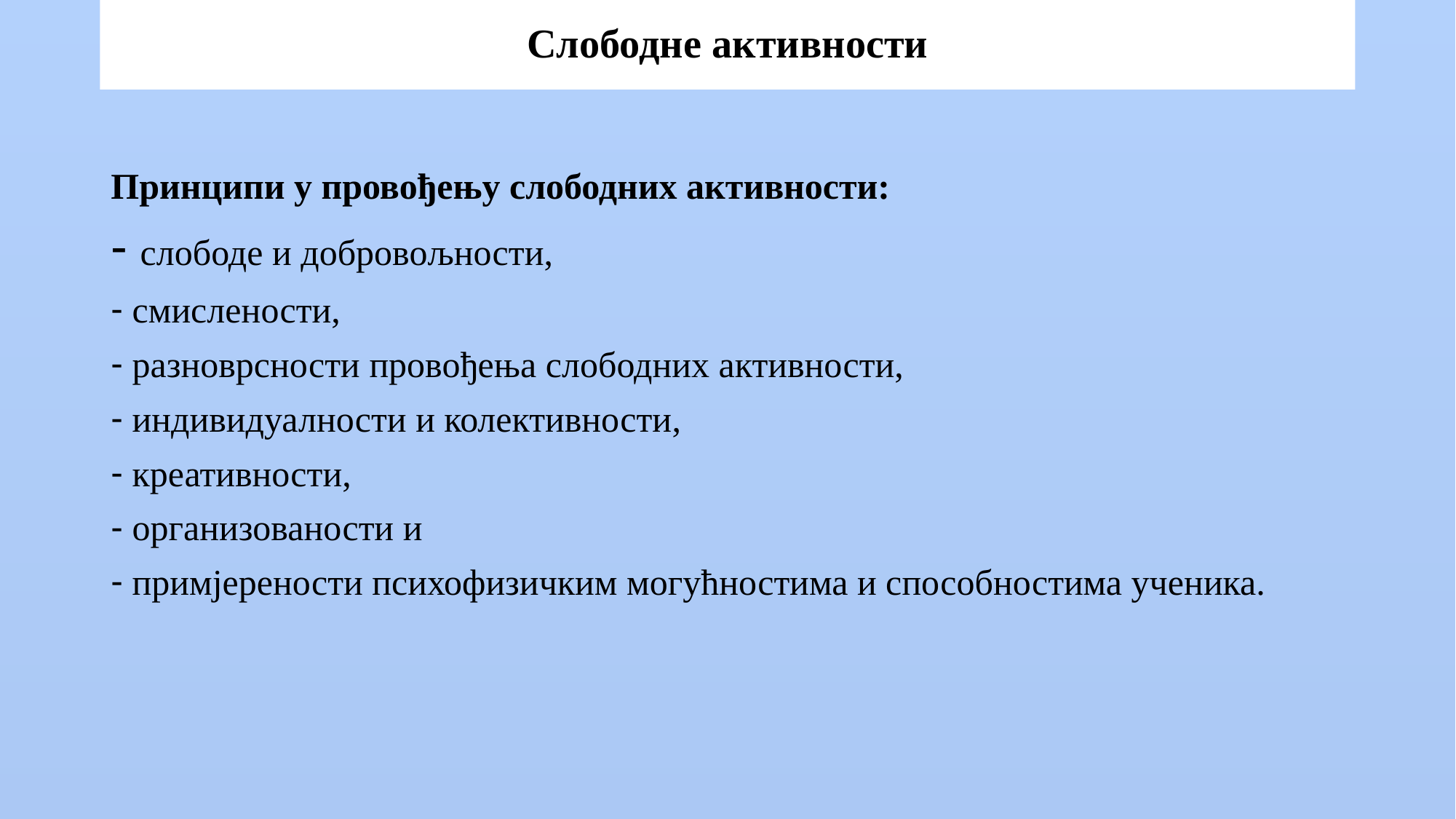

# Слободне активности

Принципи у провођењу слободних активности:
 слободе и добровољности,
 смислености,
 разноврсности провођења слободних активности,
 индивидуалности и колективности,
 креативности,
 организованости и
 примјерености психофизичким могућностима и способностима ученика.